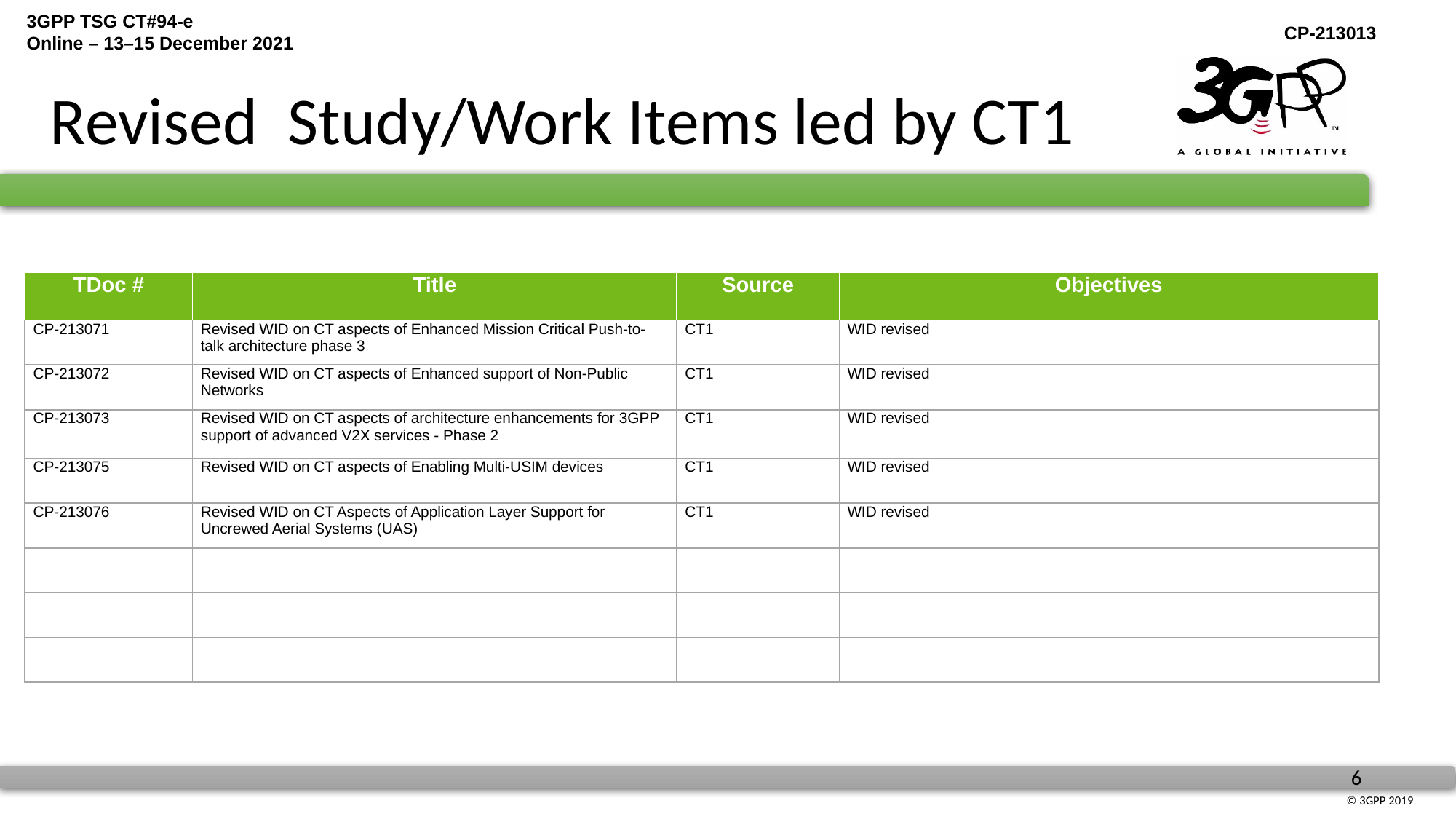

# Revised  Study/Work Items led by CT1
| TDoc # | Title | Source | Objectives |
| --- | --- | --- | --- |
| CP-213071 | Revised WID on CT aspects of Enhanced Mission Critical Push-to-talk architecture phase 3 | CT1 | WID revised |
| CP-213072 | Revised WID on CT aspects of Enhanced support of Non-Public Networks | CT1 | WID revised |
| CP-213073 | Revised WID on CT aspects of architecture enhancements for 3GPP support of advanced V2X services - Phase 2 | CT1 | WID revised |
| CP-213075 | Revised WID on CT aspects of Enabling Multi-USIM devices | CT1 | WID revised |
| CP-213076 | Revised WID on CT Aspects of Application Layer Support for Uncrewed Aerial Systems (UAS) | CT1 | WID revised |
|  |  |  |  |
|  |  |  |  |
|  |  |  |  |